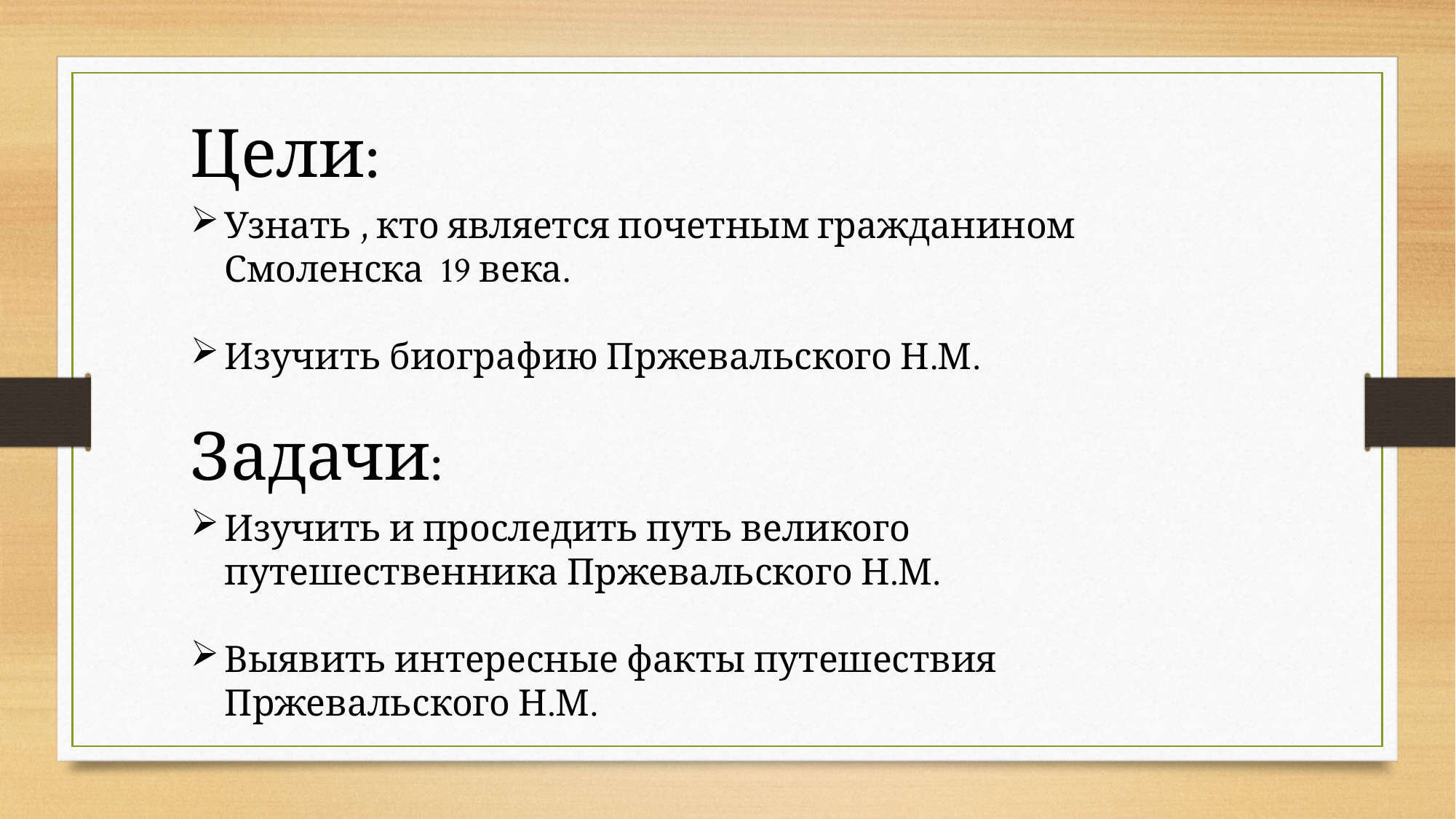

Цели:
Узнать , кто является почетным гражданином Смоленска  19 века.

Изучить биографию Пржевальского Н.М.
Задачи:
Изучить и проследить путь великого путешественника Пржевальского Н.М.

Выявить интересные факты путешествия Пржевальского Н.М.